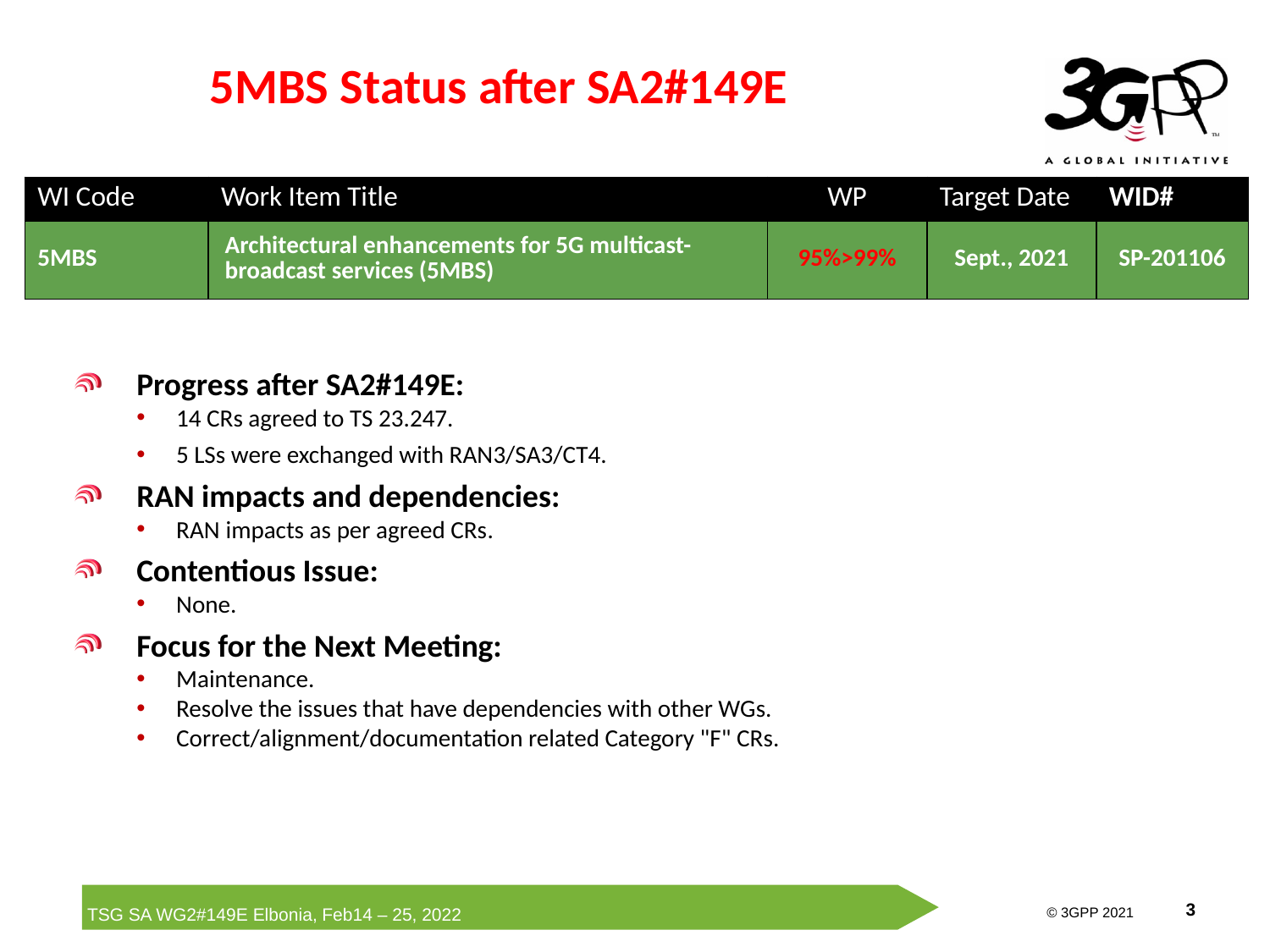

# 5MBS Status after SA2#149E
| WI Code | Work Item Title | WP | Target Date | WID# |
| --- | --- | --- | --- | --- |
| 5MBS | Architectural enhancements for 5G multicast-broadcast services (5MBS) | 95%>99% | Sept., 2021 | SP-201106 |
Progress after SA2#149E:
14 CRs agreed to TS 23.247.
5 LSs were exchanged with RAN3/SA3/CT4.
RAN impacts and dependencies:
RAN impacts as per agreed CRs.
Contentious Issue:
None.
Focus for the Next Meeting:
Maintenance.
Resolve the issues that have dependencies with other WGs.
Correct/alignment/documentation related Category "F" CRs.